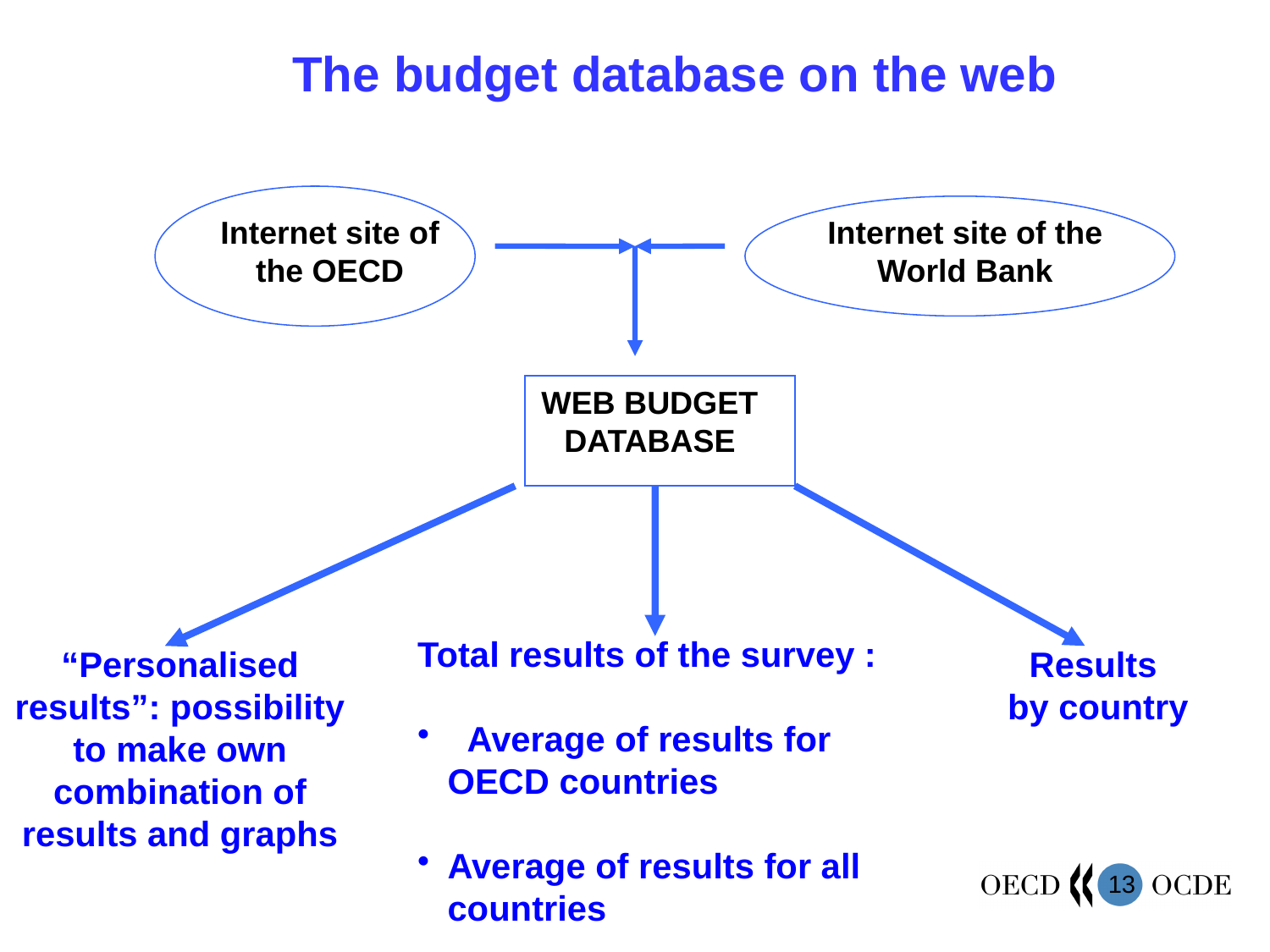

The budget database on the web

Internet site of the OECD
Internet site of the World Bank

WEB BUDGET DATABASE

Total results of the survey :

  Average of results for OECD countries

Average of results for all countries
“Personalised results”: possibility to make own combination of results and graphs

Results
by country